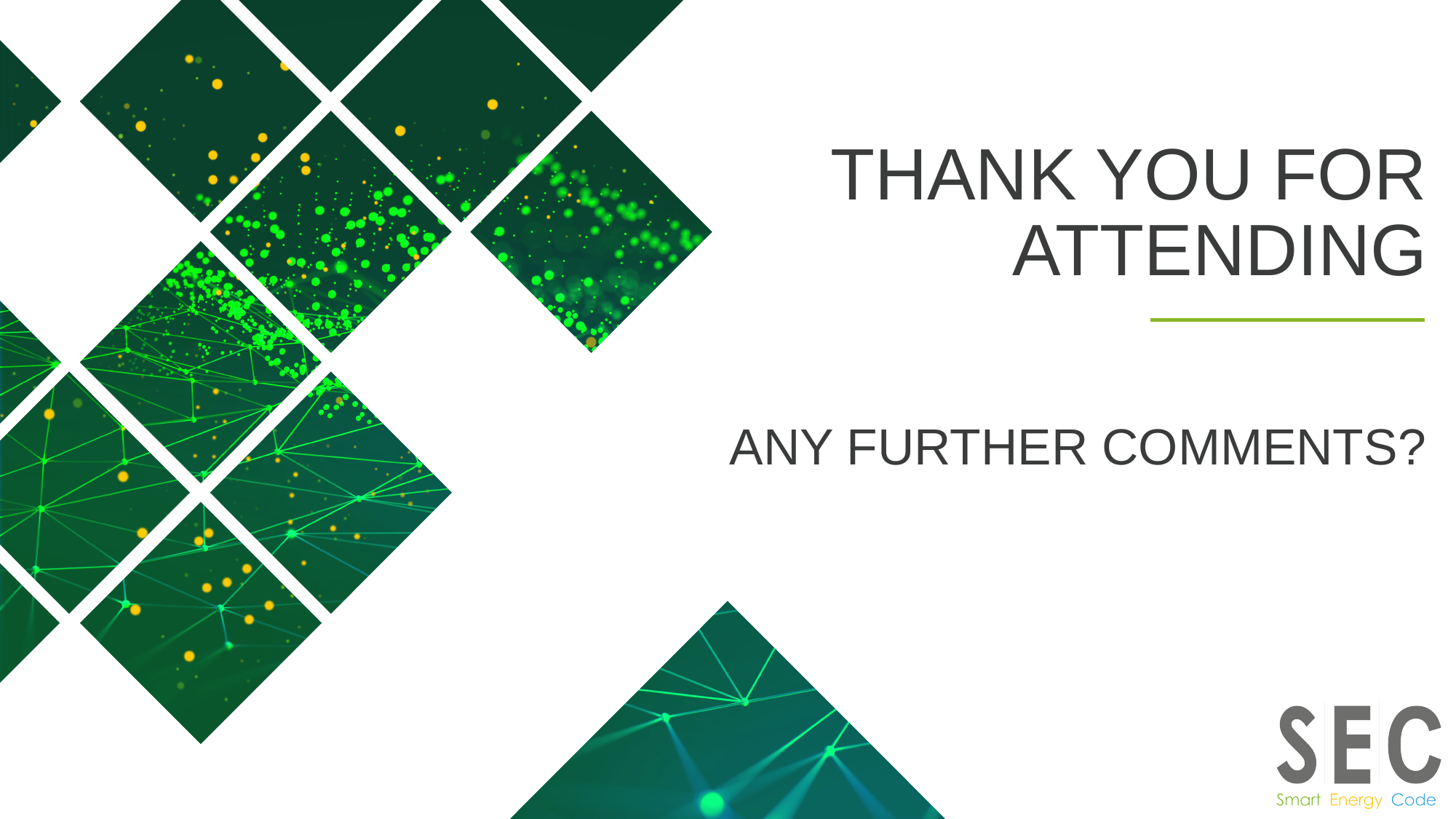

# Thank you for attending

Any further comments?